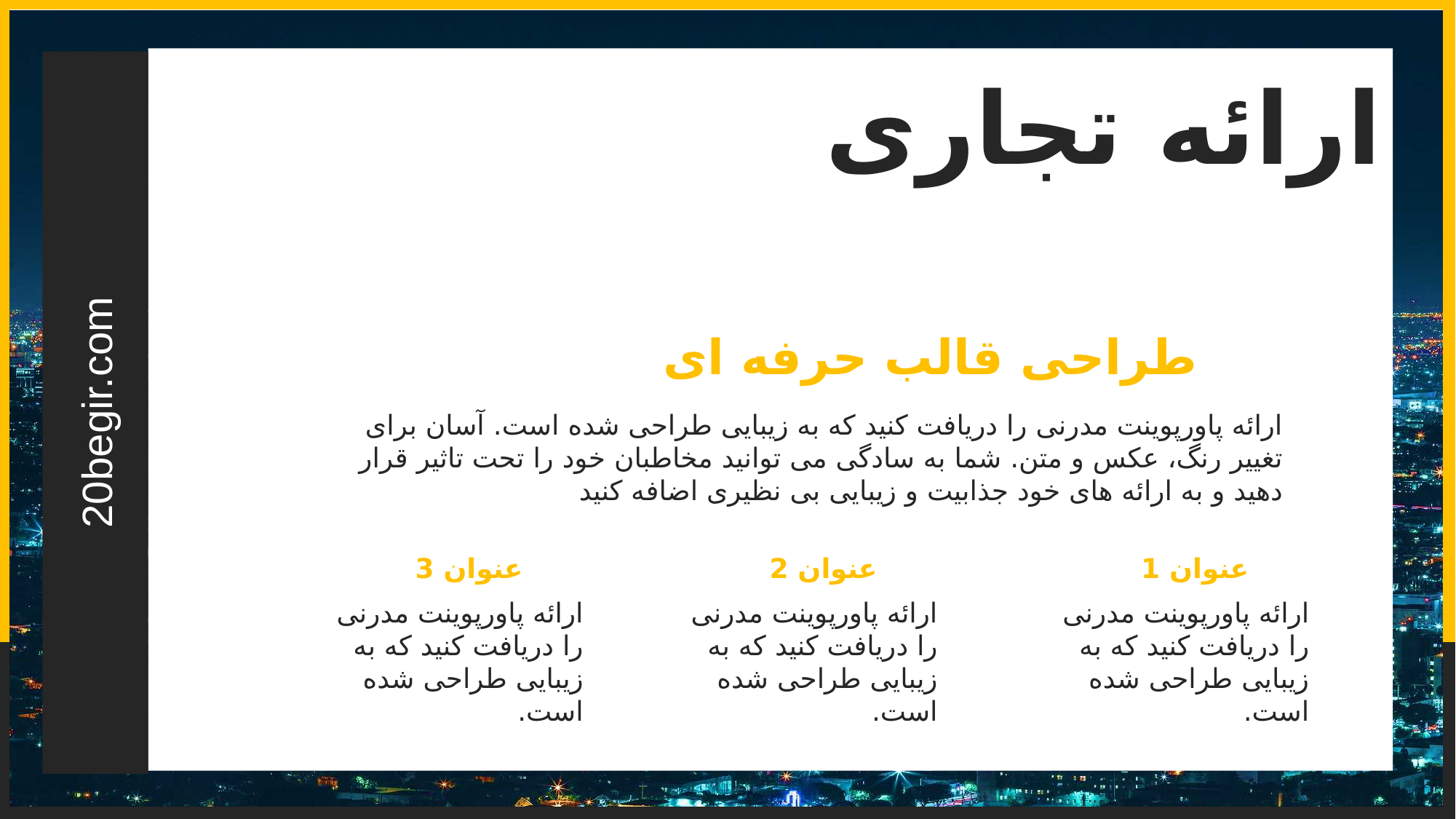

20begir.com
ارائه تجاری
طراحی قالب حرفه ای
ارائه پاورپوینت مدرنی را دریافت کنید که به زیبایی طراحی شده است. آسان برای تغییر رنگ، عکس و متن. شما به سادگی می توانید مخاطبان خود را تحت تاثیر قرار دهید و به ارائه های خود جذابیت و زیبایی بی نظیری اضافه کنید
عنوان 3
عنوان 2
عنوان 1
ارائه پاورپوینت مدرنی را دریافت کنید که به زیبایی طراحی شده است.
ارائه پاورپوینت مدرنی را دریافت کنید که به زیبایی طراحی شده است.
ارائه پاورپوینت مدرنی را دریافت کنید که به زیبایی طراحی شده است.